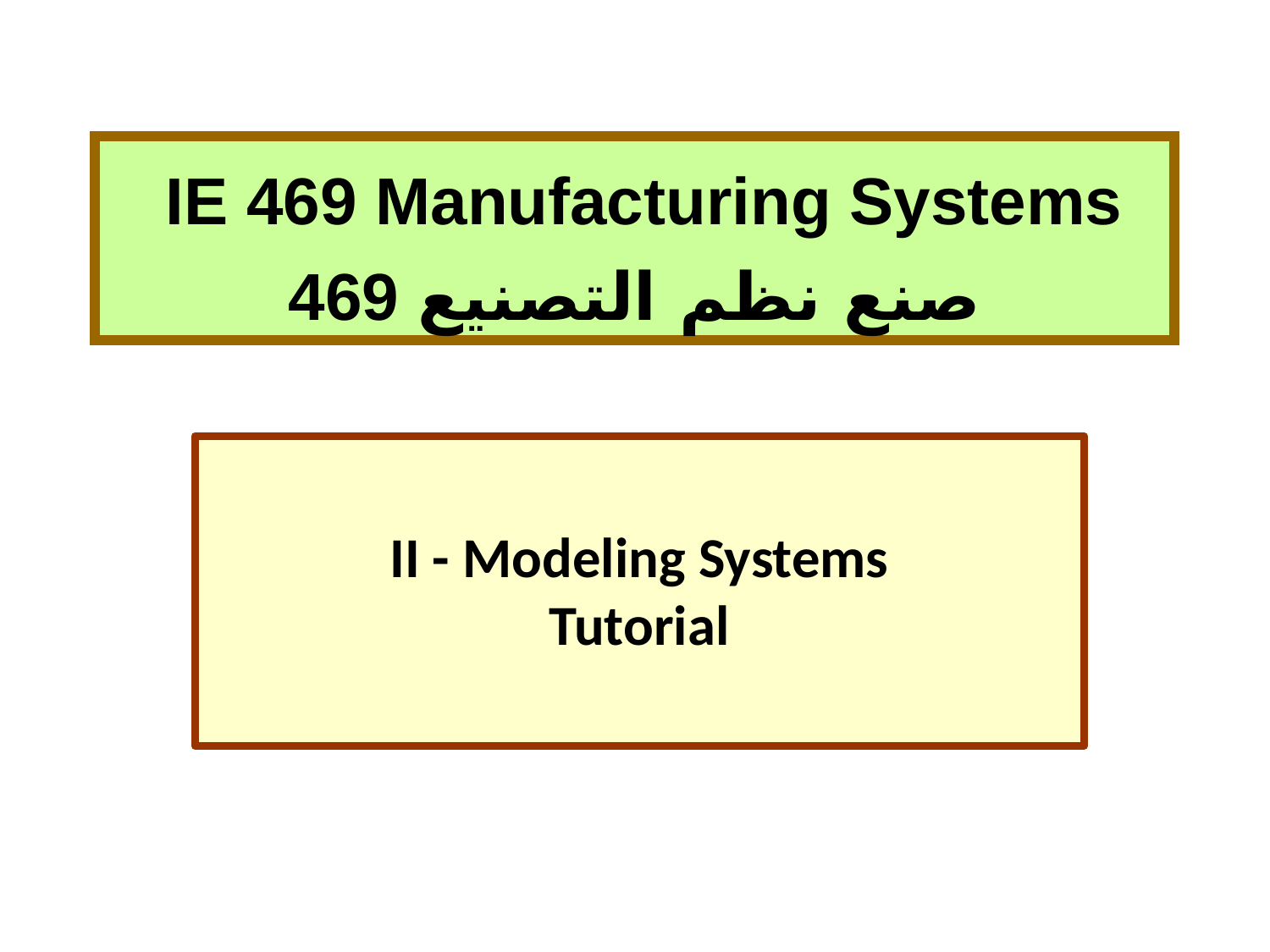

# IE 469 Manufacturing Systems
469 صنع نظم التصنيع

II - Modeling Systems
Tutorial